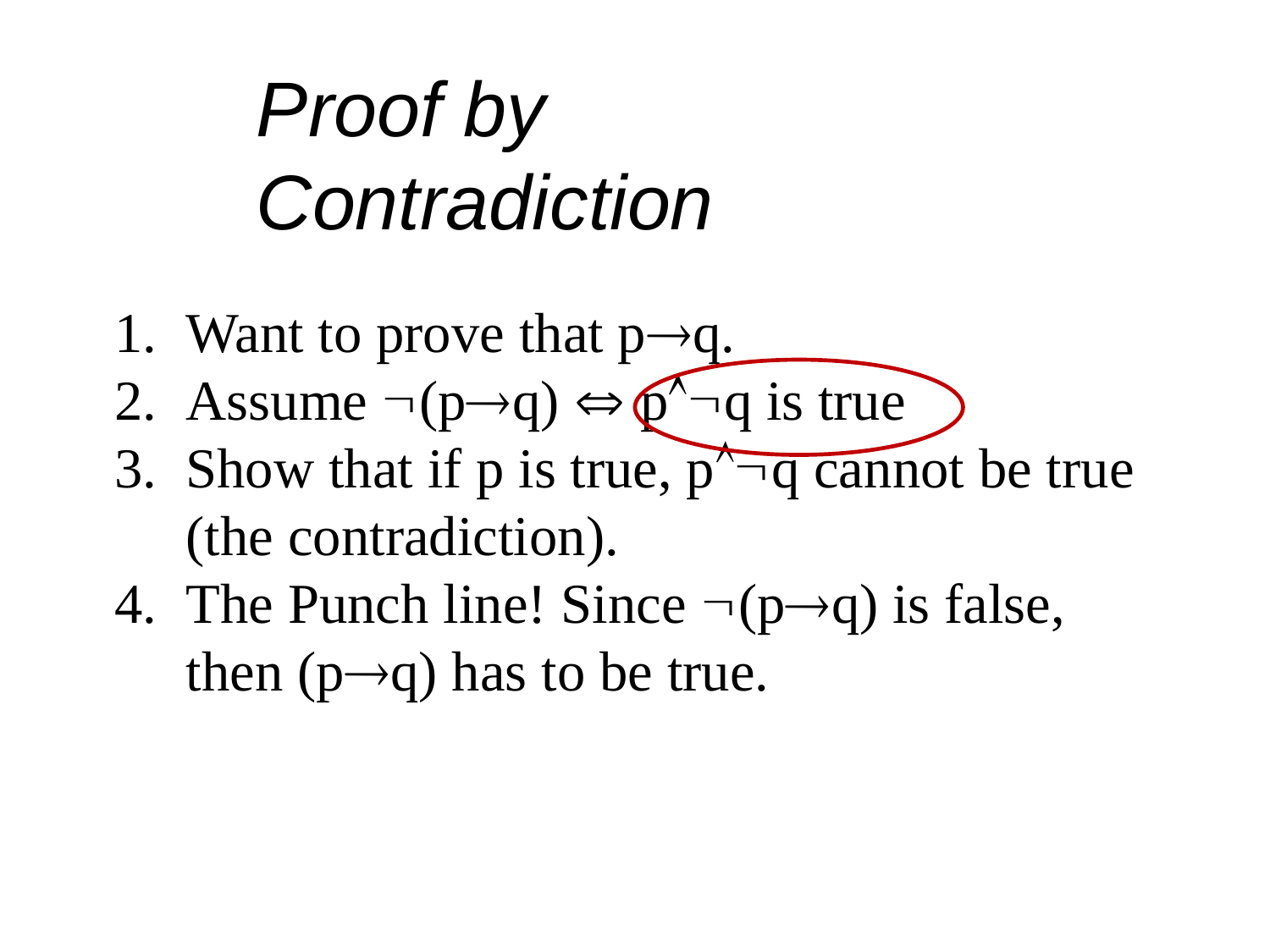

# Proof by Contradiction
Want to prove that p→q.
Assume ¬(p→q) ⇔ p∧¬q is true
Show that if p is true, p∧¬q cannot be true (the contradiction).
The Punch line! Since ¬(p→q) is false, then (p→q) has to be true.